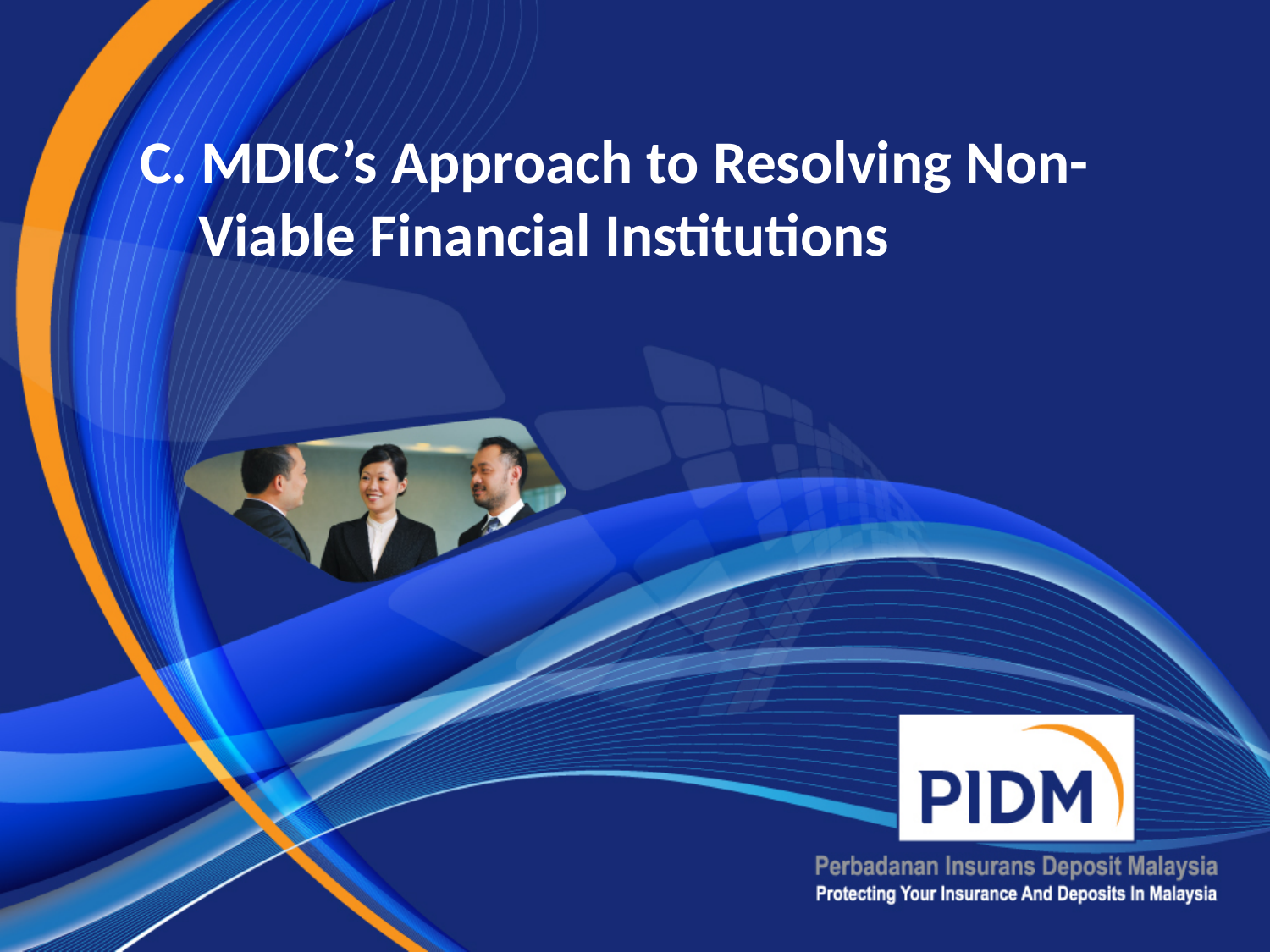

# C. MDIC’s Approach to Resolving Non-Viable Financial Institutions